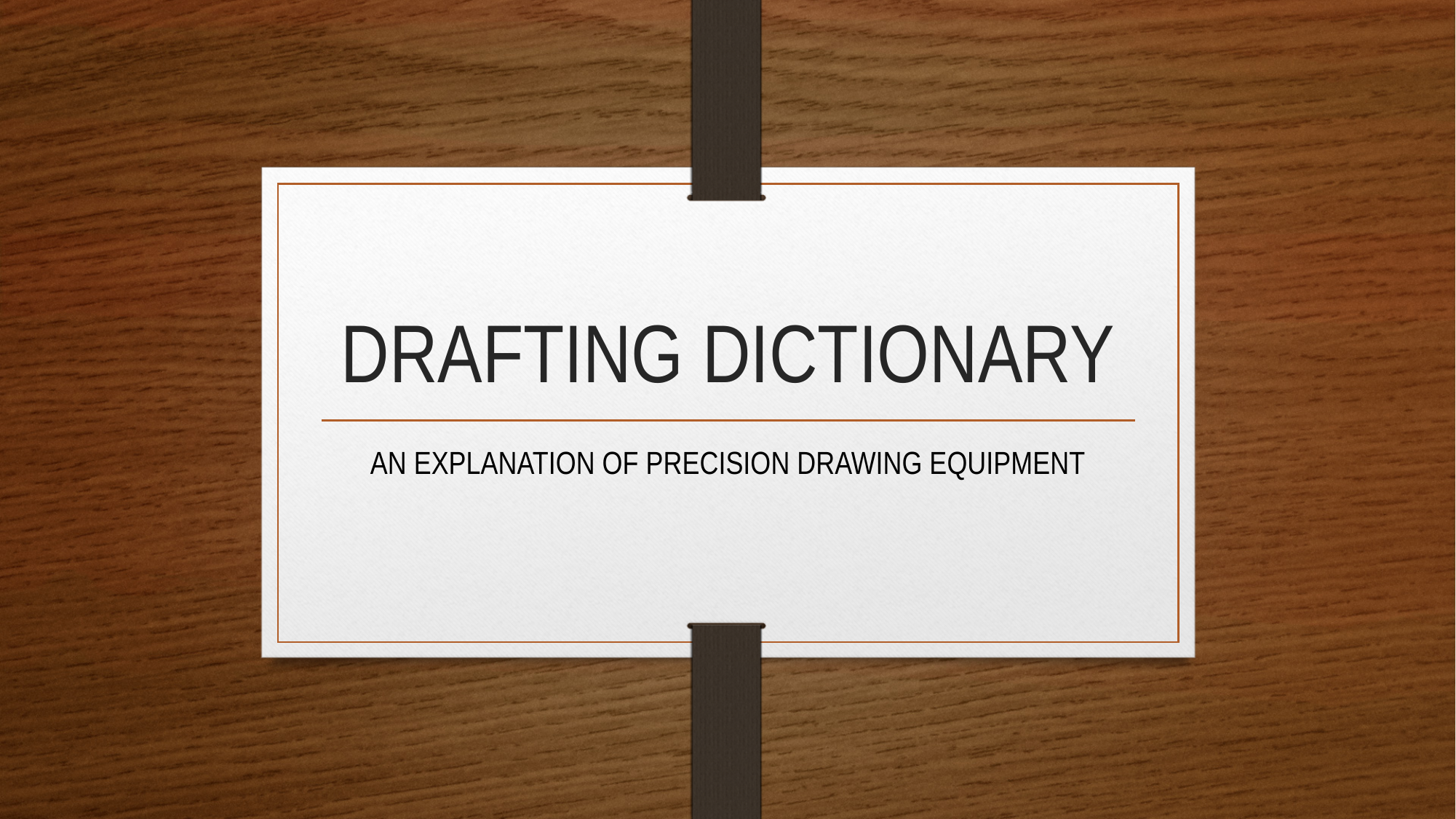

# DRAFTING DICTIONARY
AN EXPLANATION OF PRECISION DRAWING EQUIPMENT